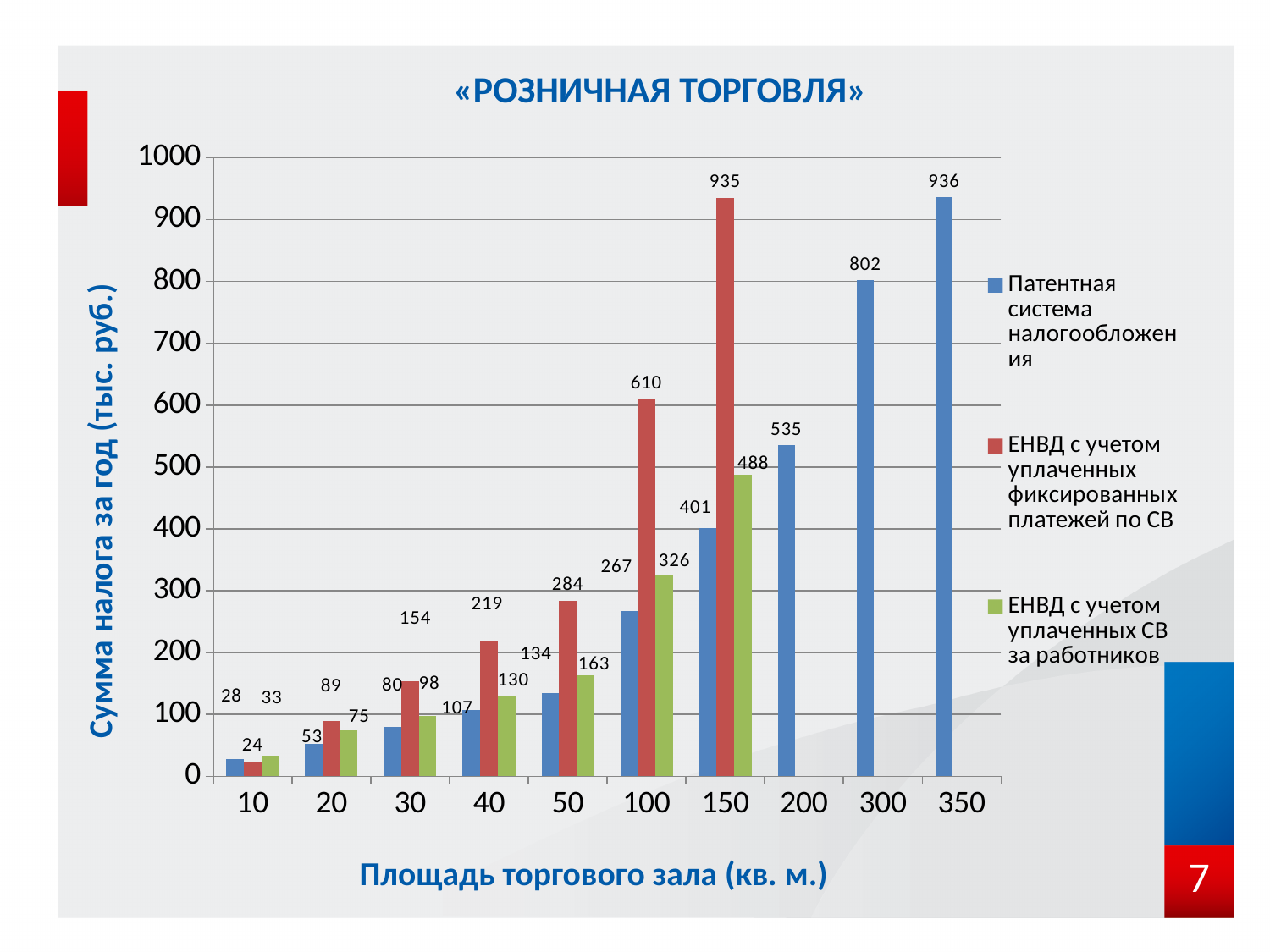

«Розничная торговля»

### Chart

| Category | Патентная система налогообложения | ЕНВД с учетом уплаченных фиксированных платежей по СВ | ЕНВД с учетом уплаченных СВ за работников |
|---|---|---|---|
| 10 | 28.0 | 24.0 | 33.0 |
| 20 | 53.0 | 89.0 | 75.0 |
| 30 | 80.0 | 154.0 | 98.0 |
| 40 | 107.0 | 219.0 | 130.0 |
| 50 | 134.0 | 284.0 | 163.0 |
| 100 | 267.0 | 610.0 | 326.0 |
| 150 | 401.0 | 935.0 | 488.0 |
| 200 | 535.0 | None | None |
| 300 | 802.0 | None | None |
| 350 | 936.0 | None | None |
Сумма налога за год (тыс. руб.)
7
Площадь торгового зала (кв. м.)